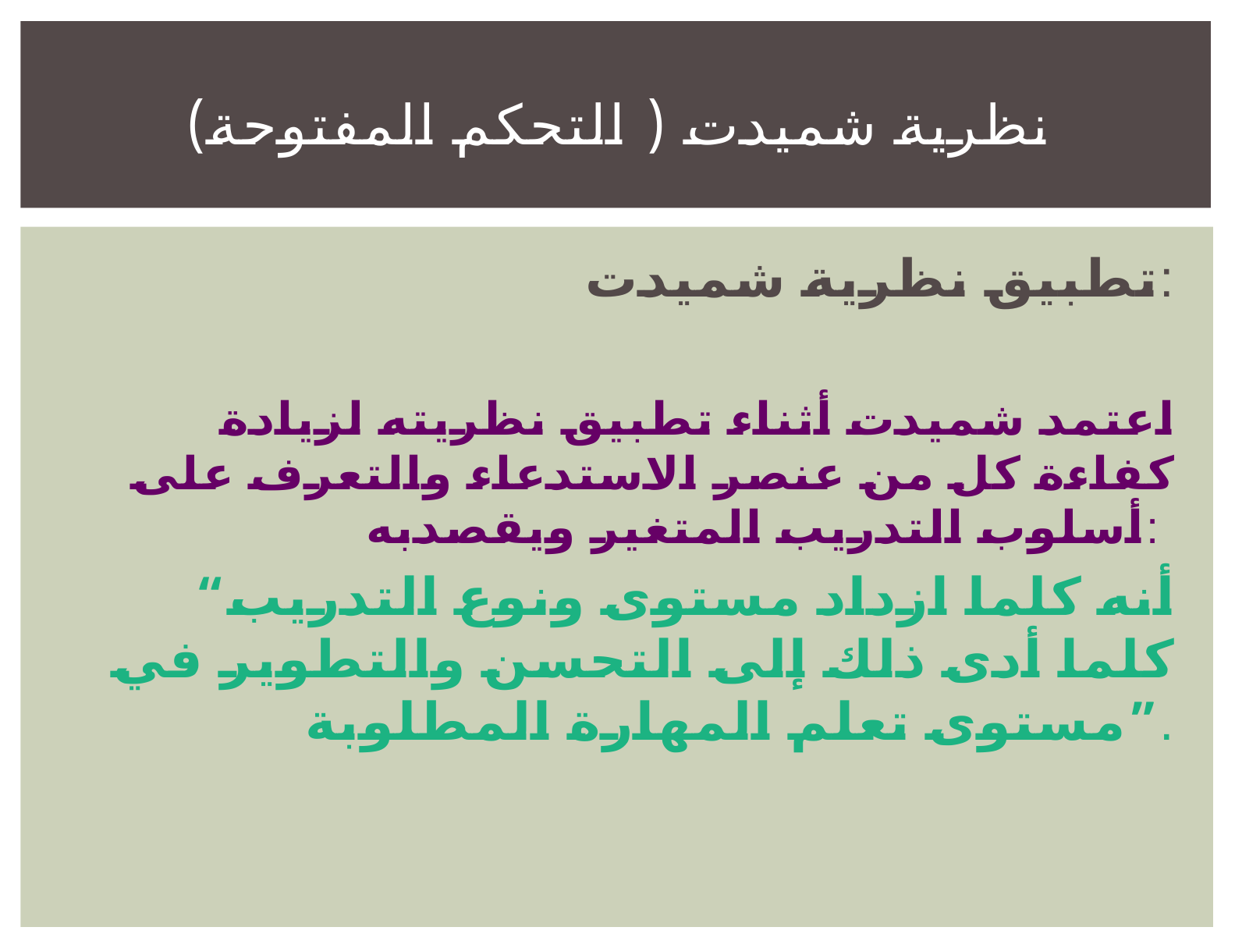

# نظرية شميدت ( التحكم المفتوحة)
تطبيق نظرية شميدت:

اعتمد شميدت أثناء تطبيق نظريته لزيادة كفاءة كل من عنصر الاستدعاء والتعرف على أسلوب التدريب المتغير ويقصدبه:
“أنه كلما ازداد مستوى ونوع التدريب كلما أدى ذلك إلى التحسن والتطوير في مستوى تعلم المهارة المطلوبة”.